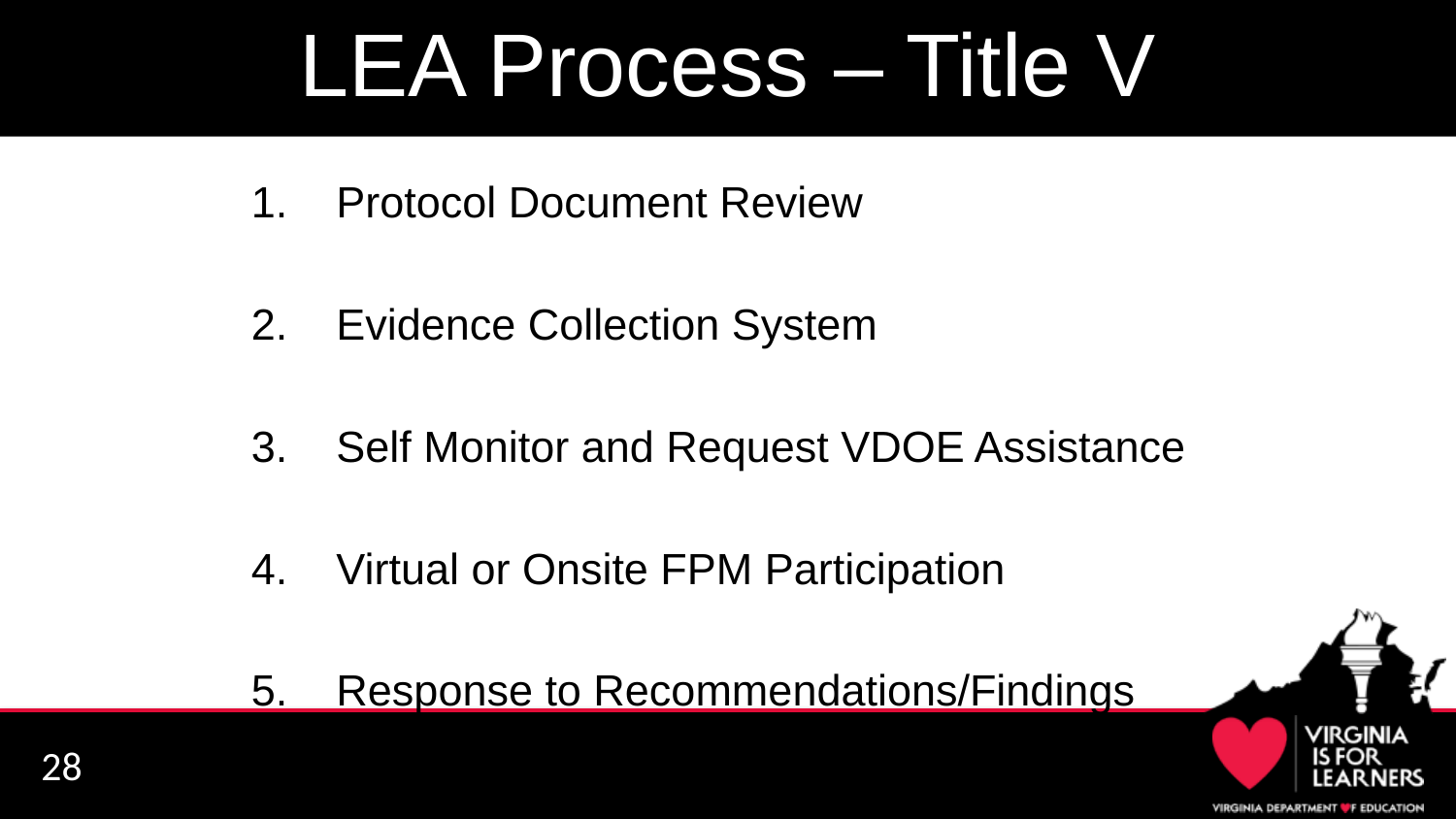

# LEA Process – Title V
Protocol Document Review

Evidence Collection System

Self Monitor and Request VDOE Assistance

Virtual or Onsite FPM Participation

Response to Recommendations/Findings